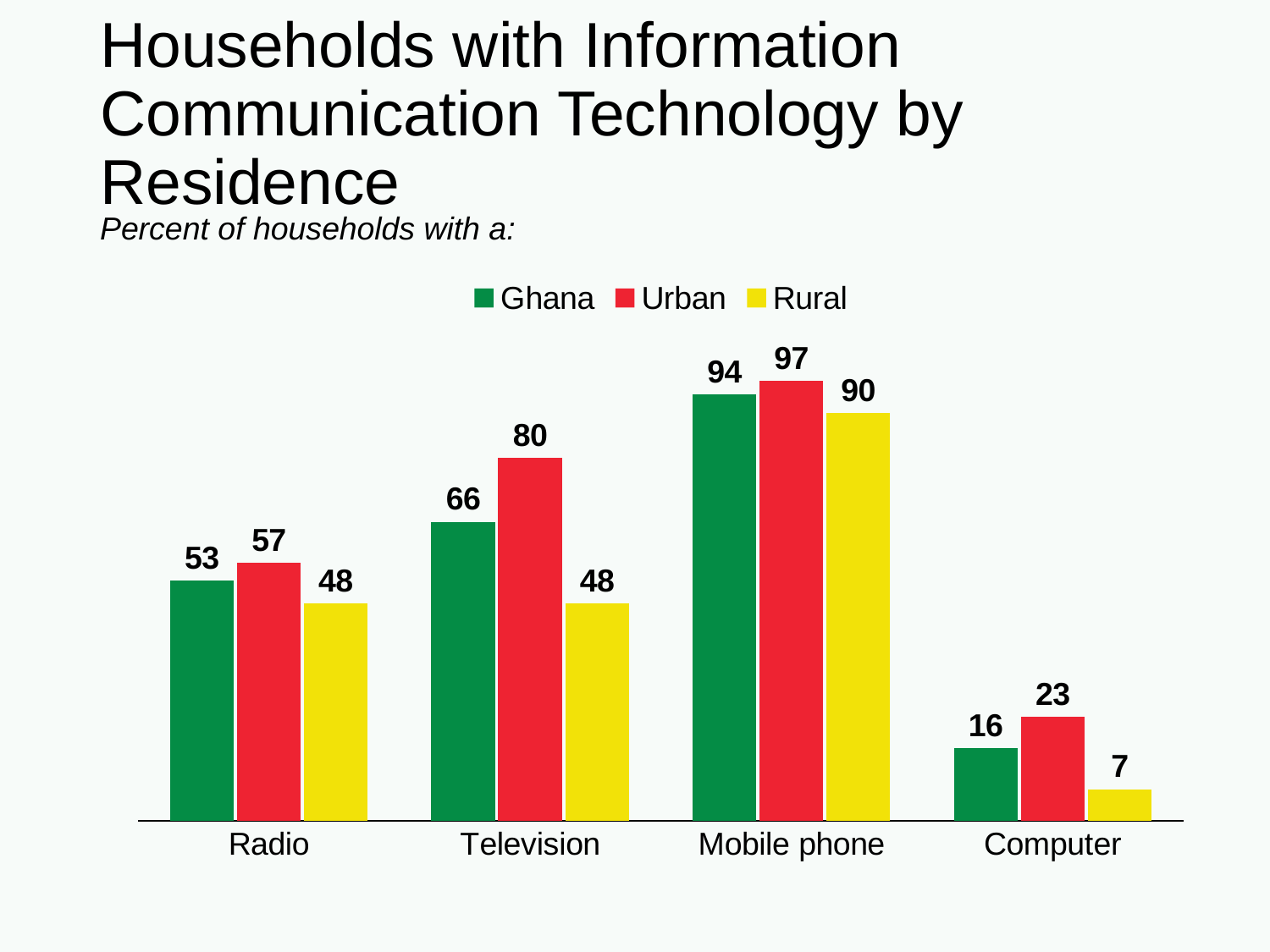

# Households with Information Communication Technology by Residence
Percent of households with a:

### Chart

| Category | Ghana | Urban | Rural |
|---|---|---|---|
| Radio | 53.0 | 57.0 | 48.0 |
| Television | 66.0 | 80.0 | 48.0 |
| Mobile phone | 94.0 | 97.0 | 90.0 |
| Computer | 16.0 | 23.0 | 7.0 |